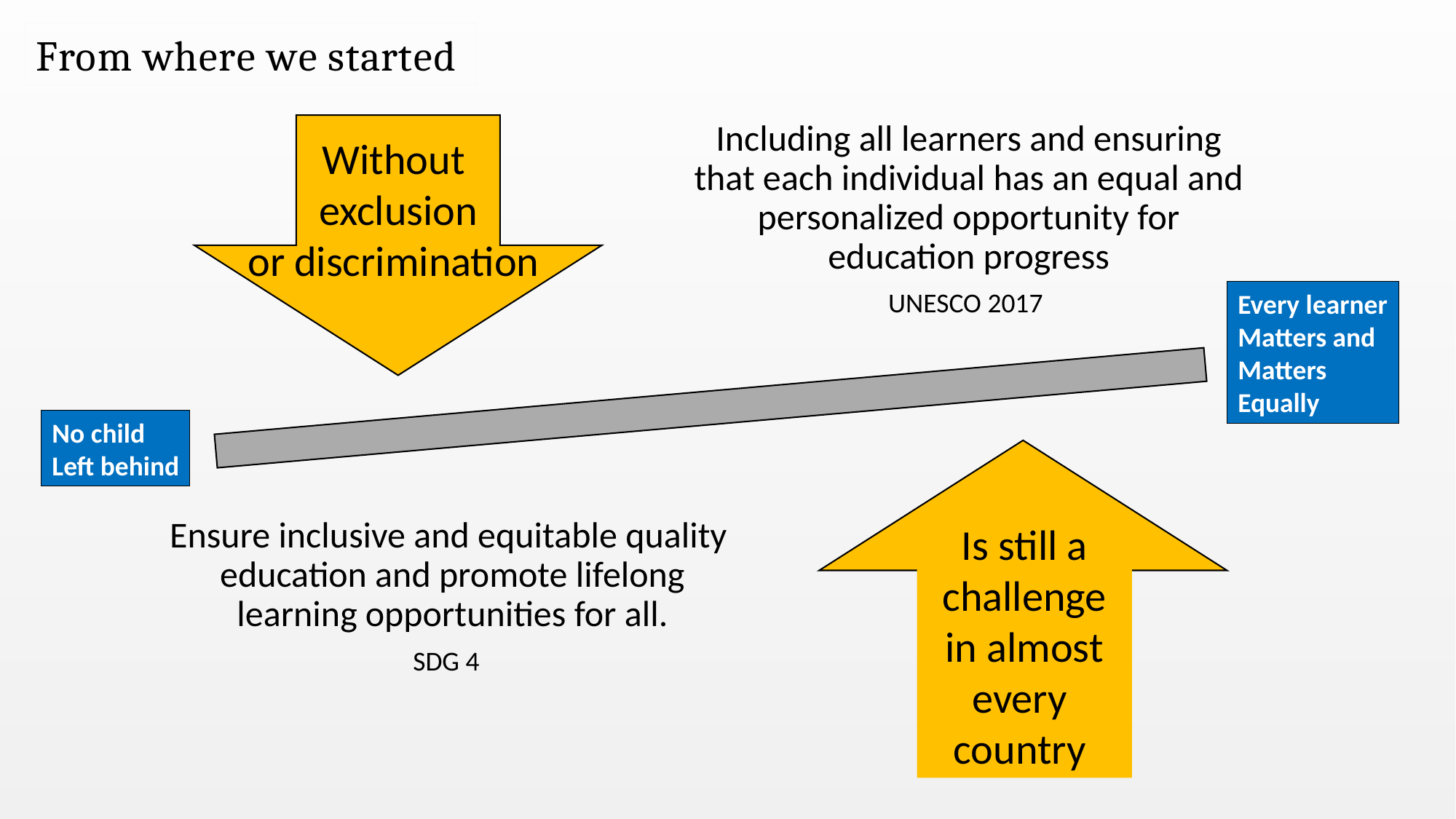

From where we started
Including all learners and ensuring that each individual has an equal and personalized opportunity for education progress
UNESCO 2017
Ensure inclusive and equitable quality  education and promote lifelong learning opportunities for all.
SDG 4
Without
exclusion
or discrimination
Every learner
Matters and
Matters
Equally
No child
Left behind
Is still a challenge in almost every
country